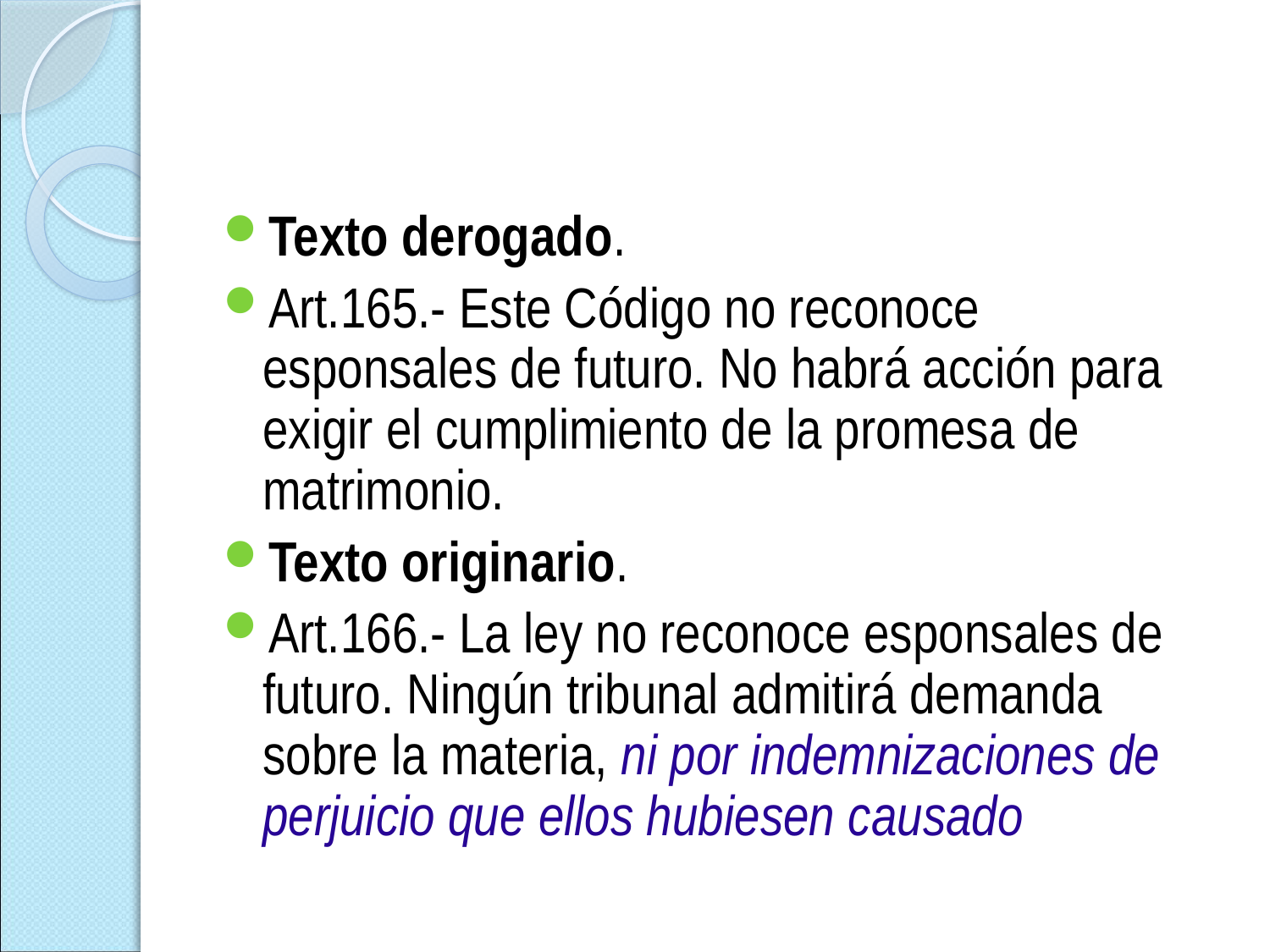

Texto derogado.
Art.165.- Este Código no reconoce esponsales de futuro. No habrá acción para exigir el cumplimiento de la promesa de matrimonio.
Texto originario.
Art.166.- La ley no reconoce esponsales de futuro. Ningún tribunal admitirá demanda sobre la materia, ni por indemnizaciones de perjuicio que ellos hubiesen causado